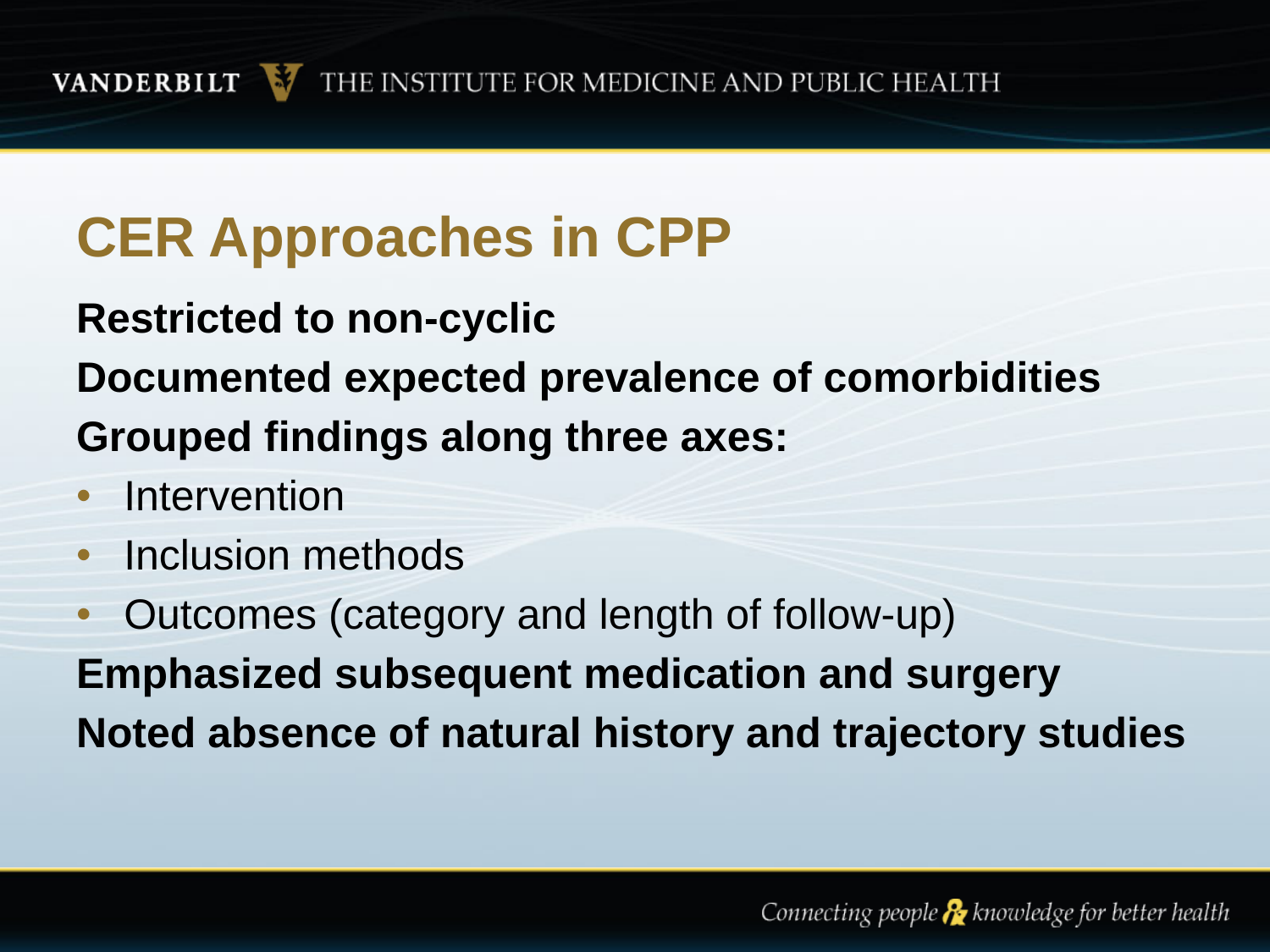

# CER Approaches in CPP
Restricted to non-cyclic
Documented expected prevalence of comorbidities
Grouped findings along three axes:
Intervention
Inclusion methods
Outcomes (category and length of follow-up)
Emphasized subsequent medication and surgery
Noted absence of natural history and trajectory studies